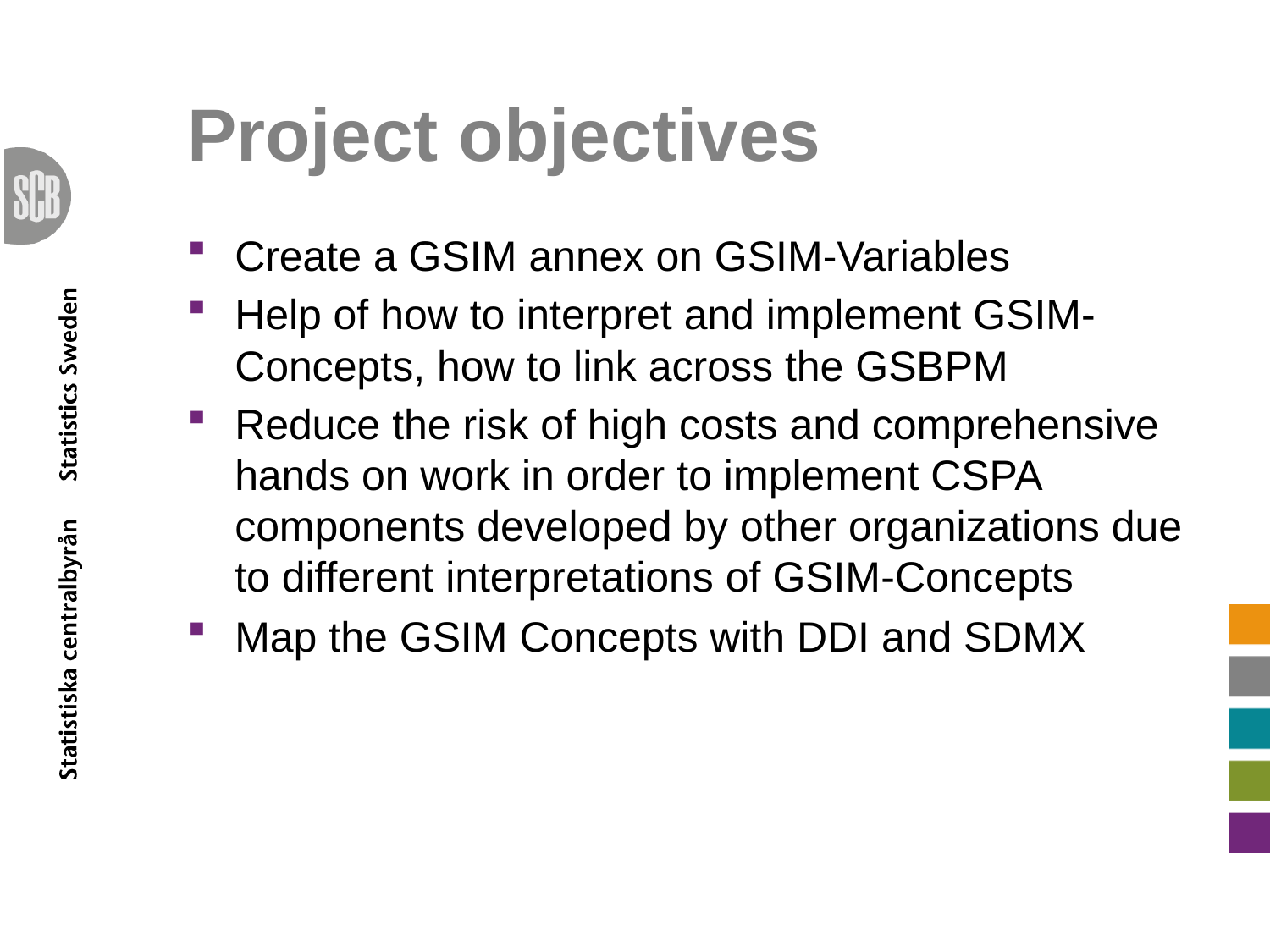

# Project objectives
Create a GSIM annex on GSIM-Variables
Help of how to interpret and implement GSIM-Concepts, how to link across the GSBPM
Reduce the risk of high costs and comprehensive hands on work in order to implement CSPA components developed by other organizations due to different interpretations of GSIM-Concepts
Map the GSIM Concepts with DDI and SDMX